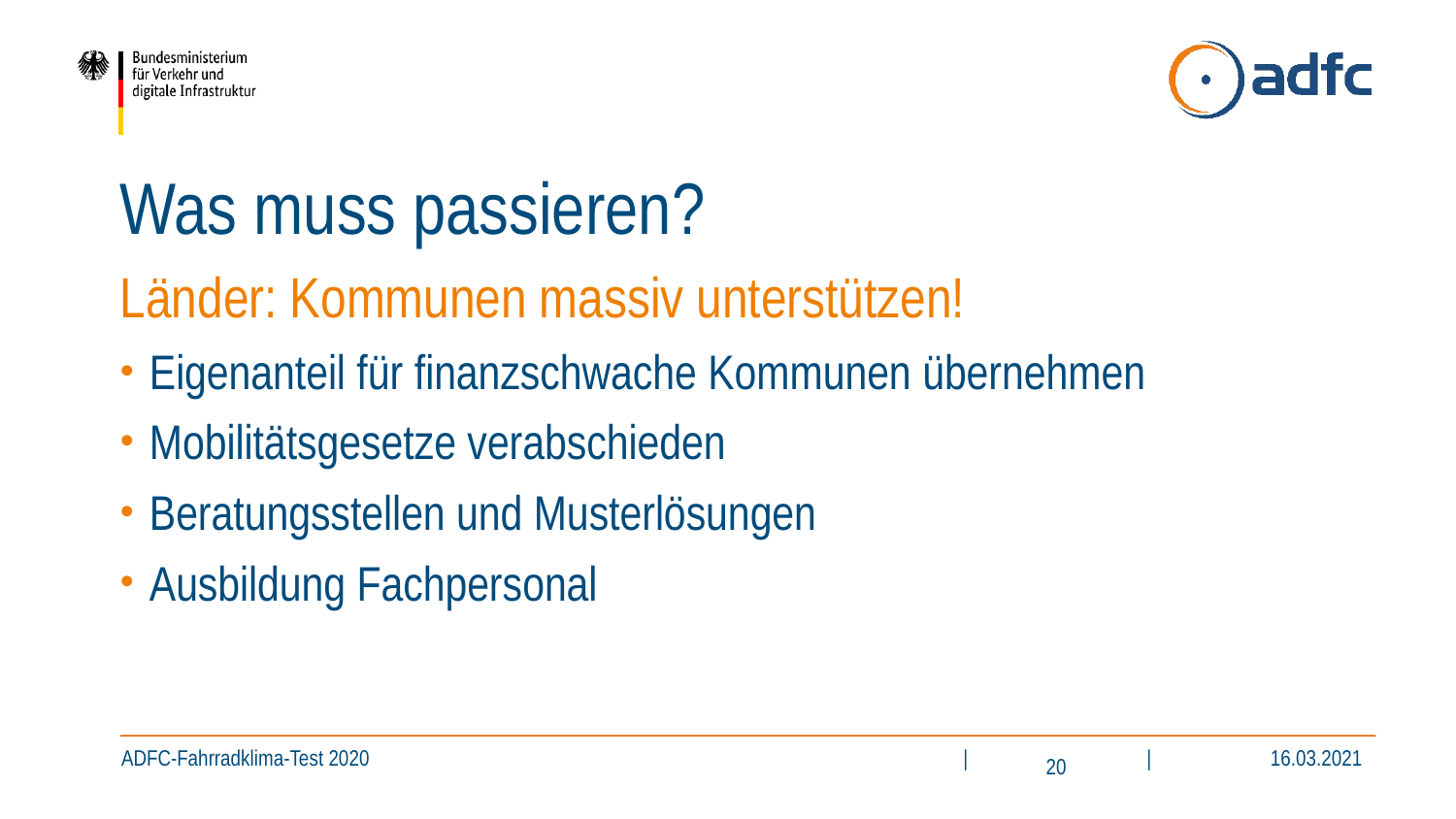

Was muss passieren?
Länder: Kommunen massiv unterstützen!
Eigenanteil für finanzschwache Kommunen übernehmen
Mobilitätsgesetze verabschieden
Beratungsstellen und Musterlösungen
Ausbildung Fachpersonal